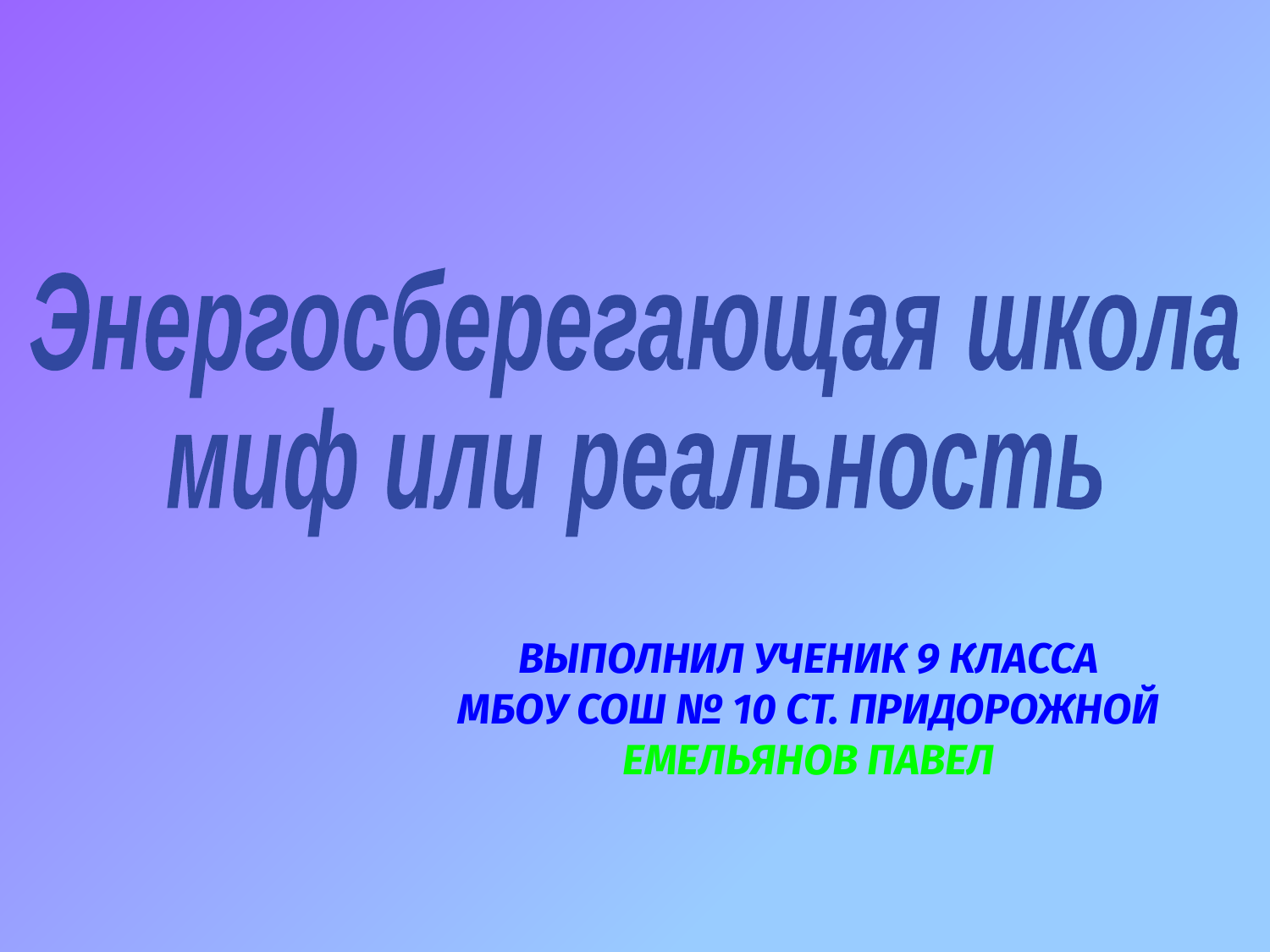

Энергосберегающая школа
миф или реальность
Выполнил ученик 9 класса
МБОУ сош № 10 ст. Придорожной
Емельянов Павел